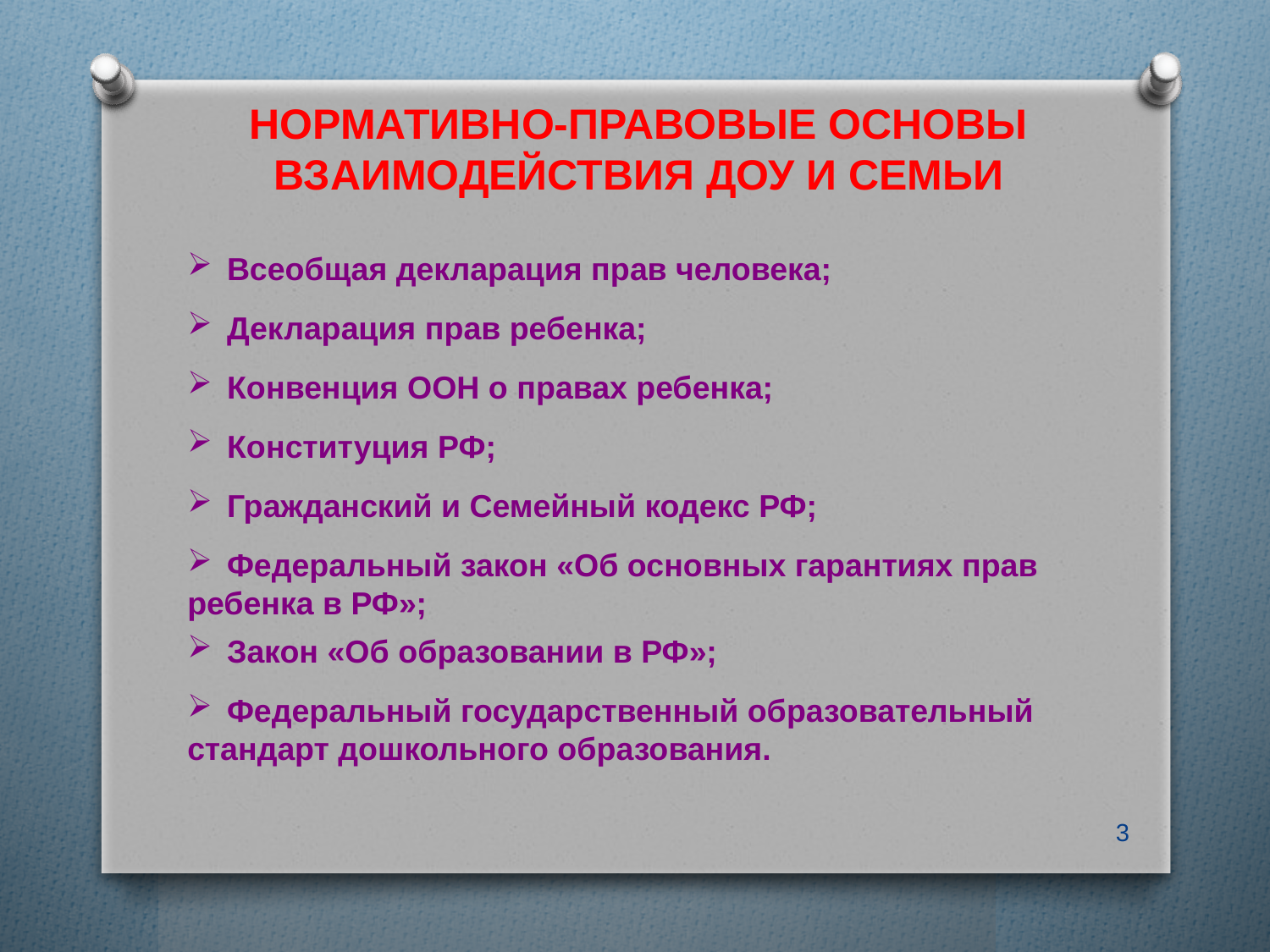

# НОРМАТИВНО-ПРАВОВЫЕ ОСНОВЫ ВЗАИМОДЕЙСТВИЯ ДОУ И СЕМЬИ
Всеобщая декларация прав человека;
Декларация прав ребенка;
Конвенция ООН о правах ребенка;
Конституция РФ;
Гражданский и Семейный кодекс РФ;
Федеральный закон «Об основных гарантиях прав
ребенка в РФ»;
Закон «Об образовании в РФ»;
Федеральный государственный образовательный
стандарт дошкольного образования.

3